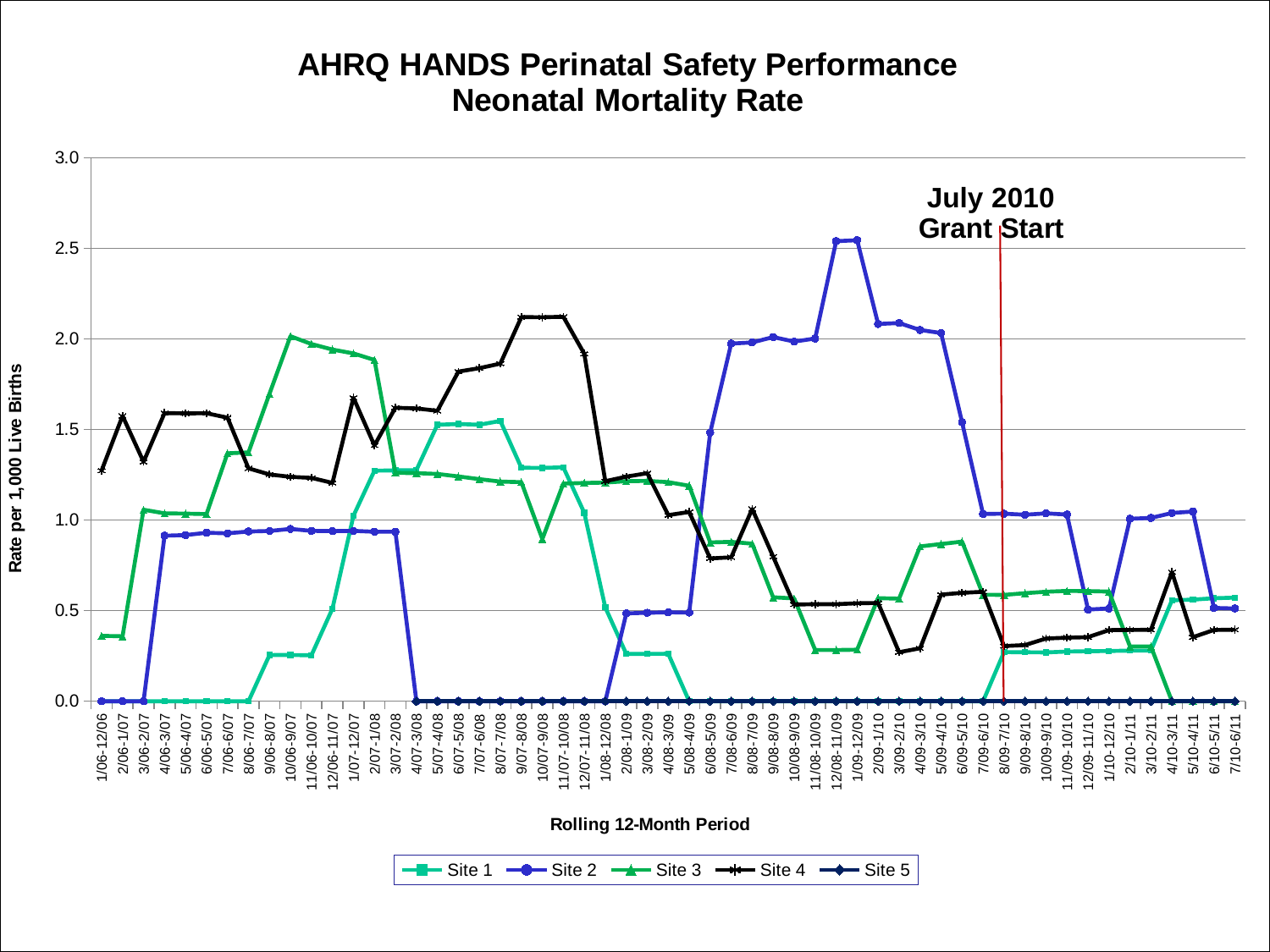

### Chart: AHRQ HANDS Perinatal Safety Performance
Neonatal Mortality Rate

| Category | Site 1 | Site 2 | Site 3 | Site 4 | Site 5 |
|---|---|---|---|---|---|
| 1/06-12/06 | 0.0 | 0.0 | 0.360880548538434 | 1.272912423625257 | None |
| 2/06-1/07 | 0.0 | 0.0 | 0.35868005738881 | 1.575216592281438 | None |
| 3/06-2/07 | 0.0 | 0.0 | 1.05708245243129 | 1.321702352630186 | None |
| 4/06-3/07 | 0.0 | 0.913659205116492 | 1.036985827860353 | 1.59066808059385 | None |
| 5/06-4/07 | 0.0 | 0.917010545621274 | 1.03555402140145 | 1.588983050847458 | None |
| 6/06-5/07 | 0.0 | 0.92980009298001 | 1.03305785123967 | 1.589825119236884 | None |
| 7/06-6/07 | 0.0 | 0.926784059314181 | 1.3684570646596 | 1.565353509000784 | None |
| 8/06-7/07 | 0.0 | 0.936768149882903 | 1.373626373626374 | 1.285677552069939 | None |
| 9/06-8/07 | 0.254841997961264 | 0.939849624060151 | 1.697216564833675 | 1.251877816725088 | None |
| 10/06-9/07 | 0.255232261357836 | 0.951022349025201 | 2.014775016789791 | 1.238543472875898 | None |
| 11/06-10/07 | 0.253936008125952 | 0.940291490362013 | 1.971738416036806 | 1.232741617357 | None |
| 12/06-11/07 | 0.511116790186557 | 0.938967136150234 | 1.9411193788418 | 1.205109664979513 | None |
| 1/07-12/07 | 1.023541453428864 | 0.940291490362013 | 1.920000000000001 | 1.675041876046902 | None |
| 2/07-1/08 | 1.272588444896922 | 0.935453695042095 | 1.883830455259025 | 1.41209696399153 | None |
| 3/07-2/08 | 1.274209989806322 | 0.935453695042095 | 1.261034047919292 | 1.619995371441796 | None |
| 4/07-3/08 | 1.275835672365397 | 0.0 | 1.259049417689642 | 1.616254906488111 | 0.0 |
| 5/07-4/08 | 1.526329178326126 | 0.0 | 1.254705144291092 | 1.603298213467705 | 0.0 |
| 6/07-5/08 | 1.530221882172913 | 0.0 | 1.240694789081886 | 1.819422333409141 | 0.0 |
| 7/07-6/08 | 1.526329178326126 | 0.0 | 1.225865767698435 | 1.838657779820734 | 0.0 |
| 8/07-7/08 | 1.547189272821042 | 0.0 | 1.212121212121211 | 1.863498718844629 | 0.0 |
| 9/07-8/08 | 1.288992008249549 | 0.0 | 1.20918984280532 | 2.120141342756188 | 0.0 |
| 10/07-9/08 | 1.287995878413187 | 0.0 | 0.895255147717099 | 2.11964201601507 | 0.0 |
| 11/07-10/08 | 1.291322314049586 | 0.0 | 1.201201201201201 | 2.122141004480075 | 0.0 |
| 12/07-11/08 | 1.039771250324925 | 0.0 | 1.204819277108432 | 1.917545541706618 | 0.0 |
| 1/08-12/08 | 0.517732332384158 | 0.0 | 1.206636500754146 | 1.21447656060238 | 0.0 |
| 2/08-1/09 | 0.260756192959583 | 0.484966052376334 | 1.214329083181542 | 1.239464551313832 | 0.0 |
| 3/08-2/09 | 0.261643118785976 | 0.48828125 | 1.21617512921861 | 1.258811681772406 | 0.0 |
| 4/08-3/09 | 0.262260687123 | 0.490918016691213 | 1.20918984280532 | 1.027221366204415 | 0.0 |
| 5/08-4/09 | 0.0 | 0.489236790606654 | 1.189060642092746 | 1.044659179942546 | 0.0 |
| 6/08-5/09 | 0.0 | 1.48294611962432 | 0.876680303915839 | 0.788022064617809 | 0.0 |
| 7/08-6/09 | 0.0 | 1.974333662388944 | 0.879507475813545 | 0.794491525423729 | 0.0 |
| 8/08-7/09 | 0.0 | 1.980198019801981 | 0.869565217391305 | 1.061289466702043 | 0.0 |
| 9/08-8/09 | 0.0 | 2.010050251256282 | 0.573723465289731 | 0.798084596967278 | 0.0 |
| 10/08-9/09 | 0.0 | 1.985111662531018 | 0.567375886524824 | 0.533760341606619 | 0.0 |
| 11/08-10/09 | 0.0 | 2.002002002002002 | 0.283205890682526 | 0.535618639528656 | 0.0 |
| 12/08-11/09 | 0.0 | 2.539360081259522 | 0.282565696524442 | 0.535618639528656 | 0.0 |
| 1/09-12/09 | 0.0 | 2.54452926208652 | 0.284414106939705 | 0.540686672073534 | 0.0 |
| 2/09-1/10 | 0.0 | 2.082248828735034 | 0.56882821387941 | 0.542740841248305 | 0.0 |
| 3/09-2/10 | 0.0 | 2.08768267223382 | 0.566251415628541 | 0.270709258256632 | 0.0 |
| 4/09-3/10 | 0.0 | 2.049180327868853 | 0.854457419538594 | 0.292397660818714 | 0.0 |
| 5/09-4/10 | 0.0 | 2.032520325203249 | 0.867804454729535 | 0.588581518540318 | 0.0 |
| 6/09-5/10 | 0.0 | 1.540041067761809 | 0.881057268722466 | 0.598265031408914 | 0.0 |
| 7/09-6/10 | 0.0 | 1.03359173126615 | 0.5877167205407 | 0.604047115675023 | 0.0 |
| 8/09-7/10 | 0.271370420624152 | 1.035196687370598 | 0.587026709715291 | 0.304506699147382 | 0.0 |
| 9/09-8/10 | 0.270270270270271 | 1.029336078229542 | 0.596302921884316 | 0.310077519379846 | 0.0 |
| 10/09-9/10 | 0.269541778975742 | 1.036806635562466 | 0.604412209126623 | 0.346260387811634 | 0.0 |
| 11/09-10/10 | 0.274197970935015 | 1.030396702730551 | 0.608828006088282 | 0.351000351000351 | 0.0 |
| 12/09-11/10 | 0.276319425255596 | 0.506072874493927 | 0.608087564609304 | 0.353606789250354 | 0.0 |
| 1/10-12/10 | 0.277392510402219 | 0.512032770097285 | 0.605326876513318 | 0.392464678178965 | 0.0 |
| 2/10-1/11 | 0.279407655769769 | 1.007049345417924 | 0.30229746070133 | 0.393700787401575 | 0.0 |
| 3/10-2/11 | 0.279407655769769 | 1.011633788568538 | 0.30248033877798 | 0.394321766561515 | 0.0 |
| 4/10-3/11 | 0.557103064066852 | 1.038961038961039 | 0.0 | 0.712250712250713 | 0.0 |
| 5/10-4/11 | 0.560695262125036 | 1.047120418848168 | 0.0 | 0.353606789250354 | 0.0 |
| 6/10-5/11 | 0.568666477111175 | 0.514933058702368 | 0.0 | 0.393545848091303 | 0.0 |
| 7/10-6/11 | 0.571755288736421 | 0.512032770097285 | 0.0 | 0.395100750691426 | 0.0 |